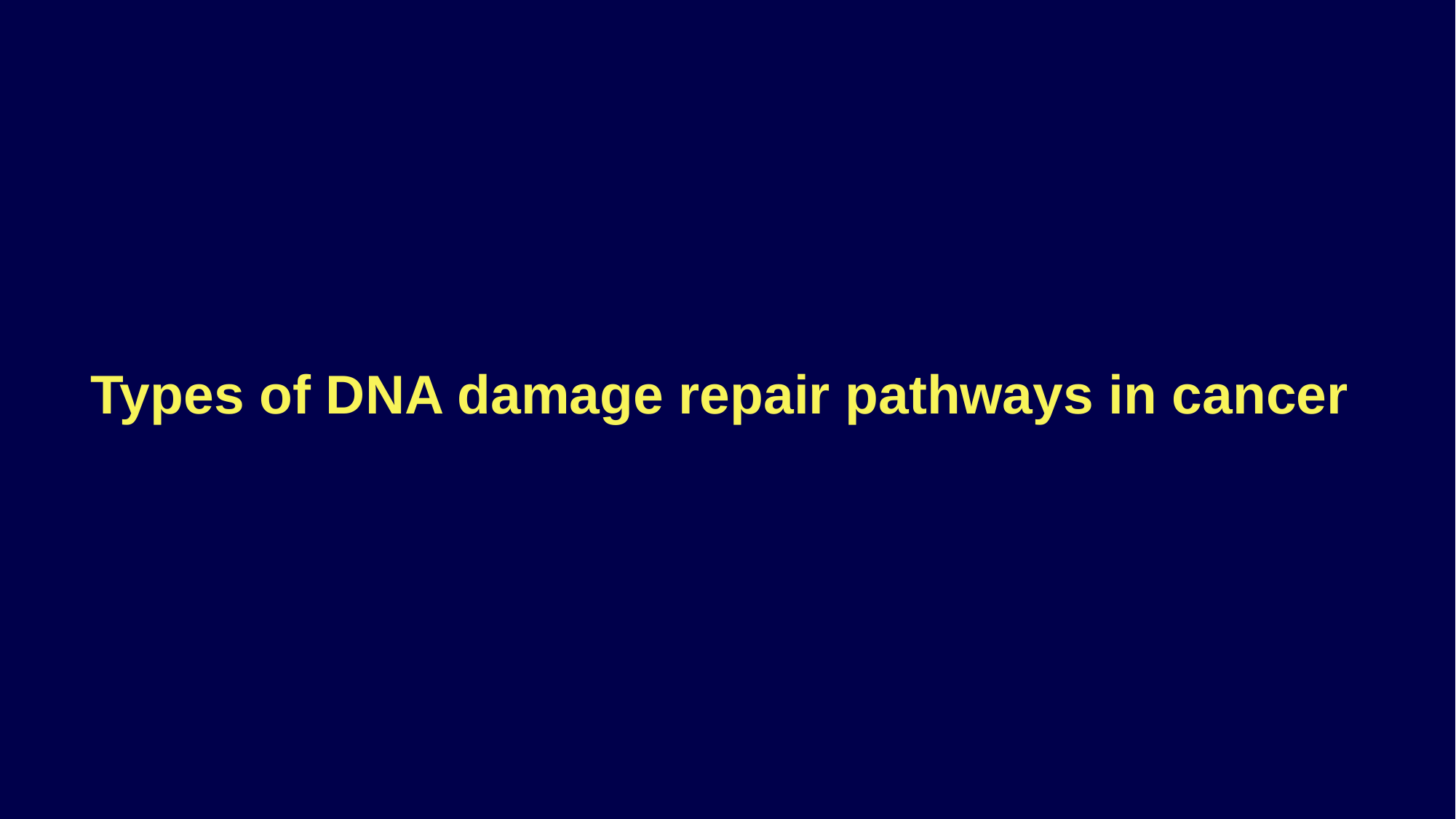

# Types of DNA damage repair pathways in cancer